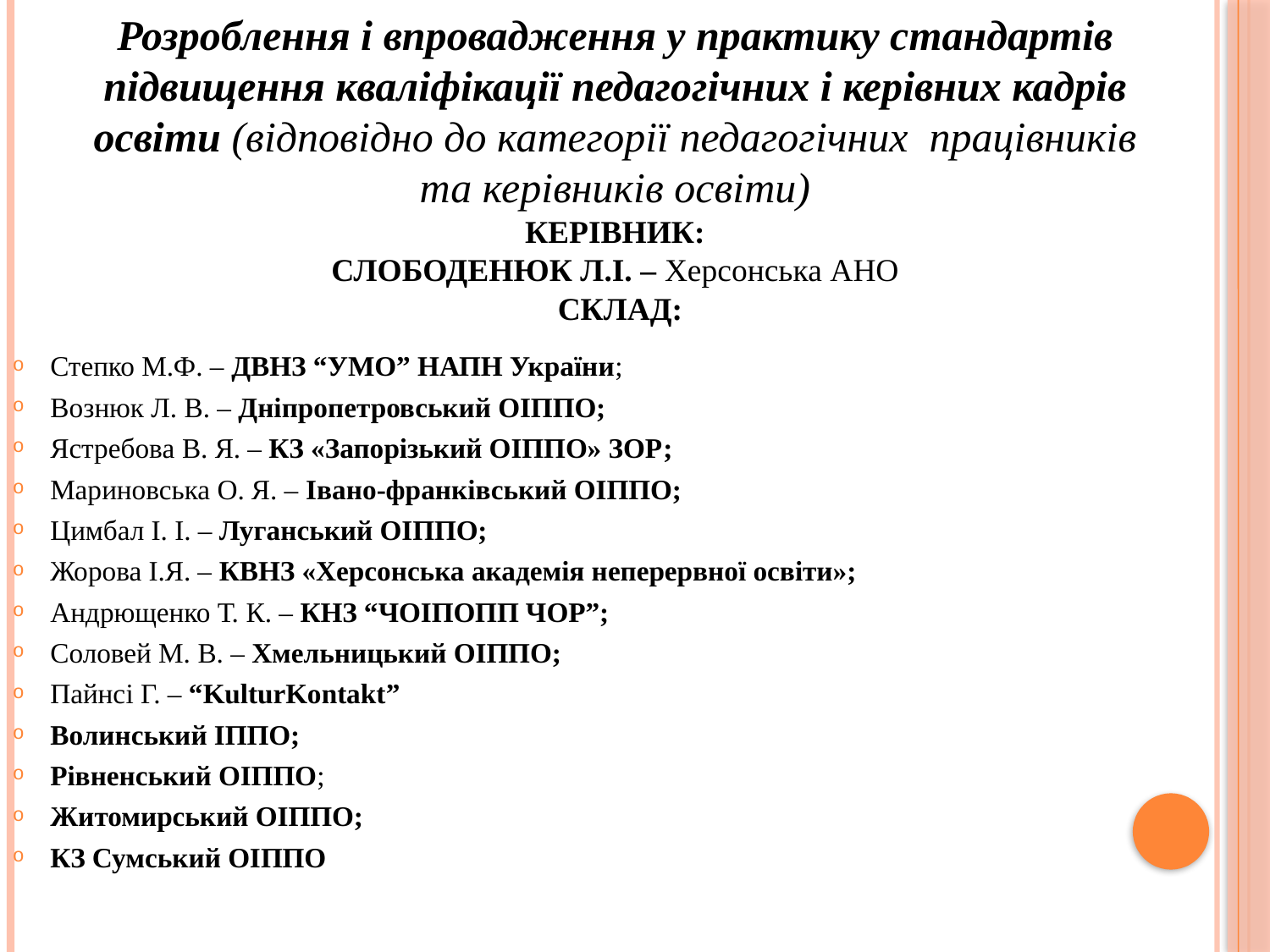

Розроблення і впровадження у практику стандартів підвищення кваліфікації педагогічних і керівних кадрів освіти (відповідно до категорії педагогічних  працівників та керівників освіти)
КЕРІВНИК:
СЛОБОДЕНЮК Л.І. – Херсонська АНО
СКЛАД:
Здійснення  моніторингу  якості  післядипломної освіти регіону
Степко М.Ф. – ДВНЗ “УМО” НАПН України;
Вознюк Л. В. – Дніпропетровський ОІППО;
Ястребова В. Я. – КЗ «Запорізький ОІППО» ЗОР;
Мариновська О. Я. – Івано-франківський ОІППО;
Цимбал І. І. – Луганський ОІППО;
Жорова І.Я. – КВНЗ «Херсонська академія неперервної освіти»;
Андрющенко Т. К. – КНЗ “ЧОІПОПП ЧОР”;
Соловей М. В. – Хмельницький ОІППО;
Пайнсі Г. – “KulturKontakt”
Волинський ІППО;
Рівненський ОІППО;
Житомирський ОІППО;
КЗ Сумський ОІППО